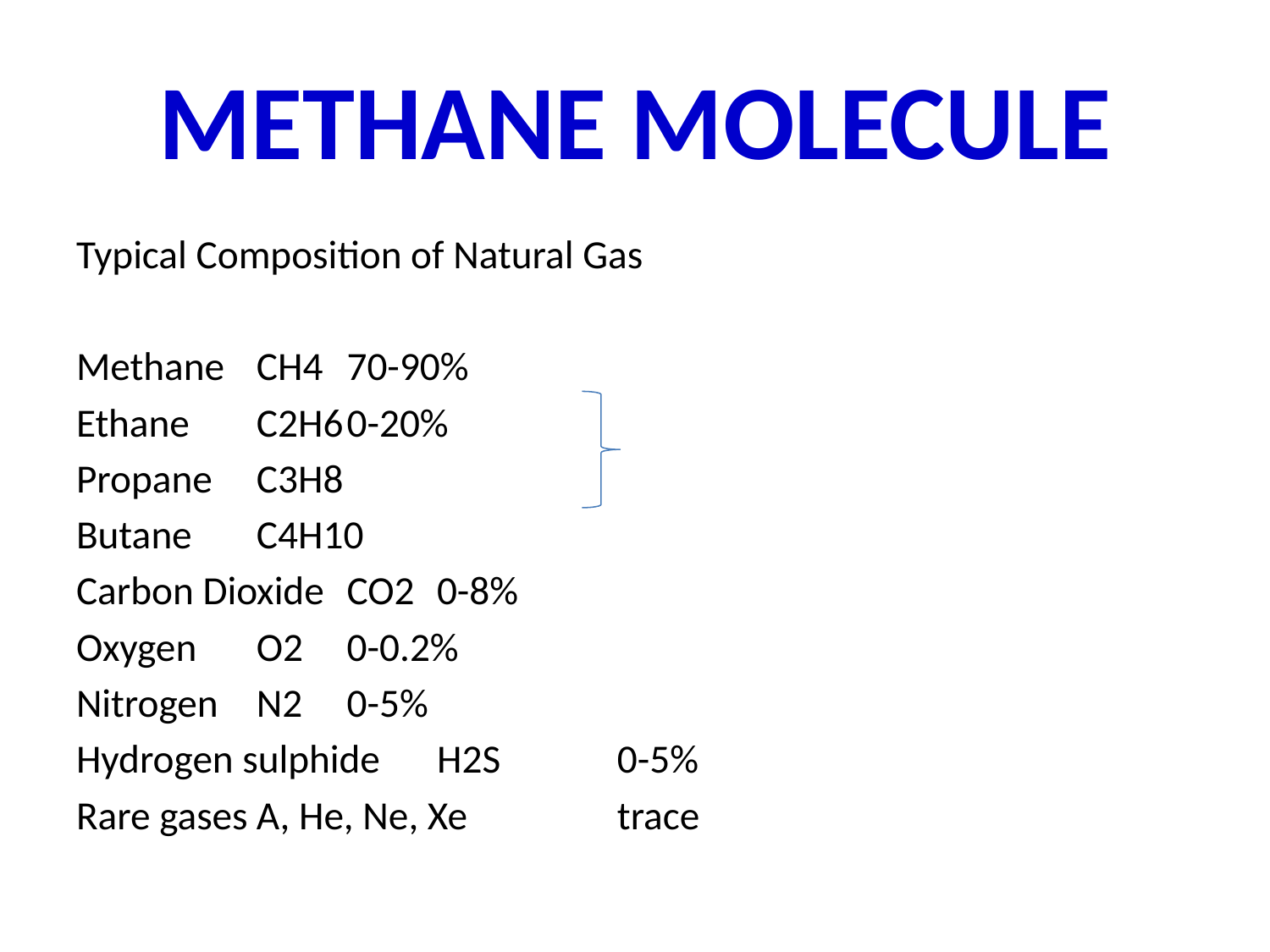

# METHANE MOLECULE
Typical Composition of Natural Gas

Methane		CH4			70-90%
Ethane			C2H6			0-20%
Propane		C3H8
Butane		C4H10
Carbon Dioxide	CO2			0-8%
Oxygen		O2			0-0.2%
Nitrogen		N2			0-5%
Hydrogen sulphide	H2S			0-5%
Rare gases		A, He, Ne, Xe		trace